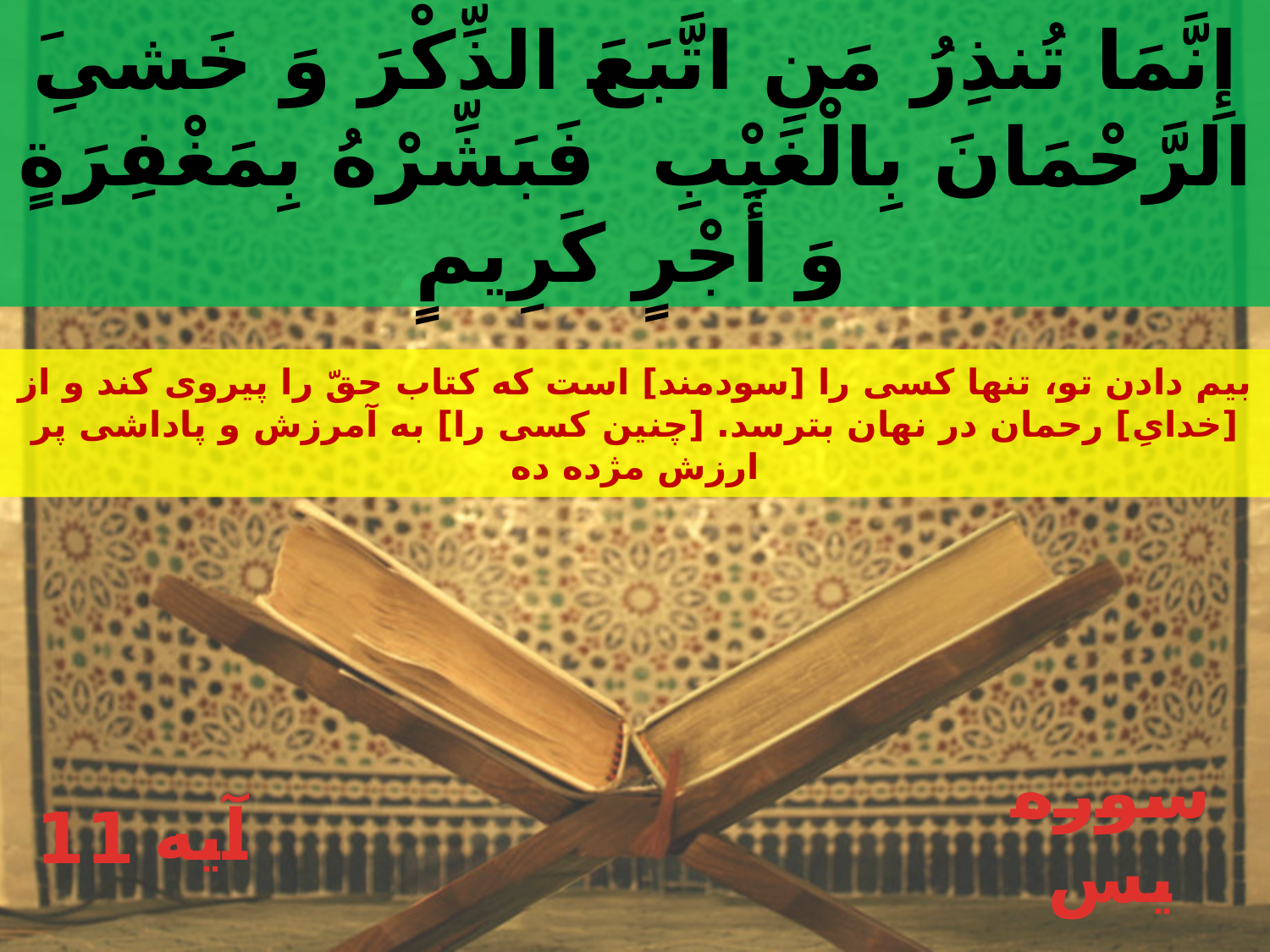

إِنَّمَا تُنذِرُ مَنِ اتَّبَعَ الذِّكْرَ وَ خَشىِ‏َ الرَّحْمَانَ بِالْغَيْبِ  فَبَشِّرْهُ بِمَغْفِرَةٍ وَ أَجْرٍ كَرِيمٍ
بيم دادن تو، تنها كسى را [سودمند] است كه كتاب حقّ را پيروى كند و از [خداىِ‏] رحمان در نهان بترسد. [چنين كسى را] به آمرزش و پاداشى پر ارزش مژده ده
11